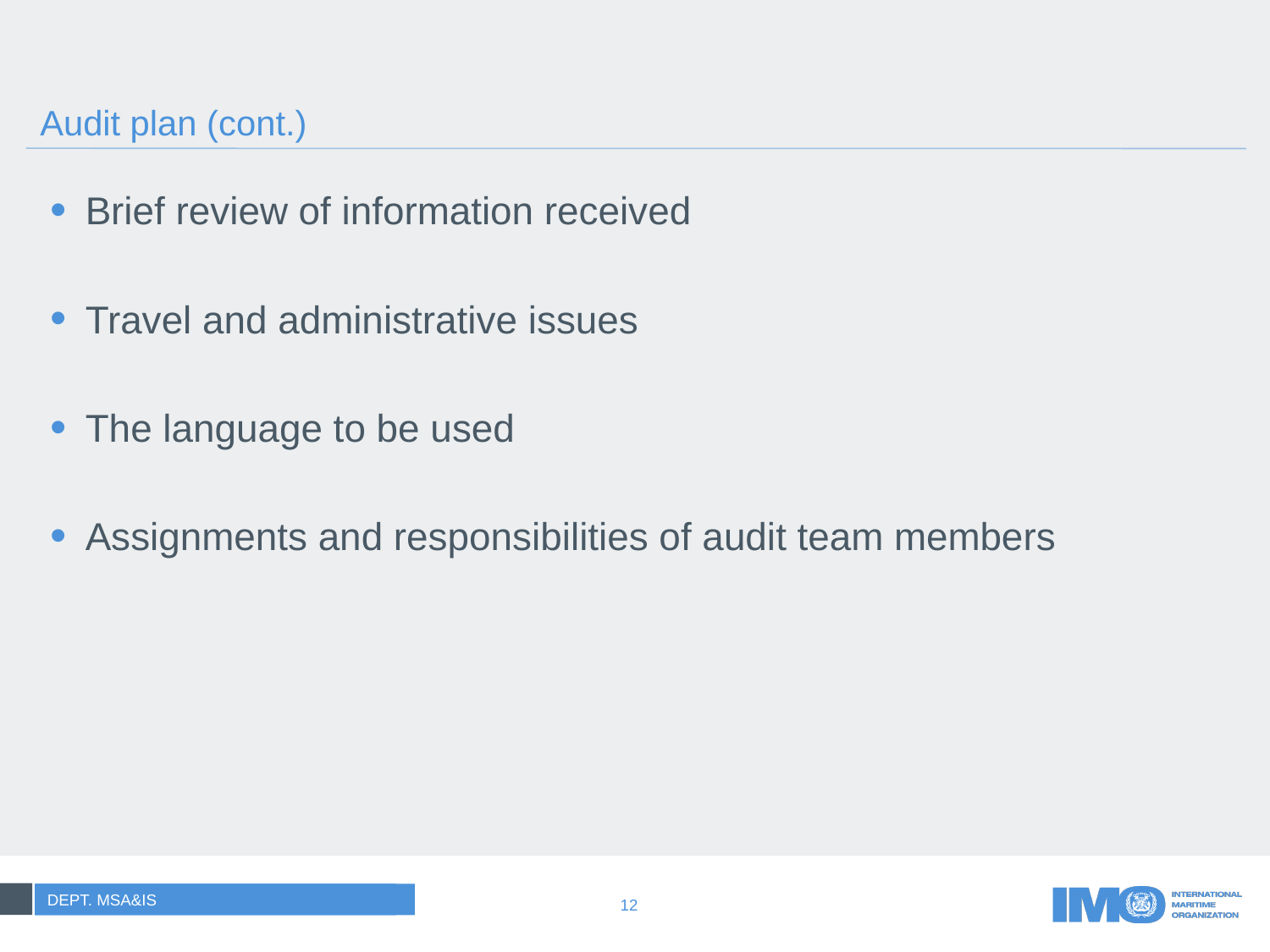

# Audit plan (cont.)
Brief review of information received

Travel and administrative issues

The language to be used

Assignments and responsibilities of audit team members